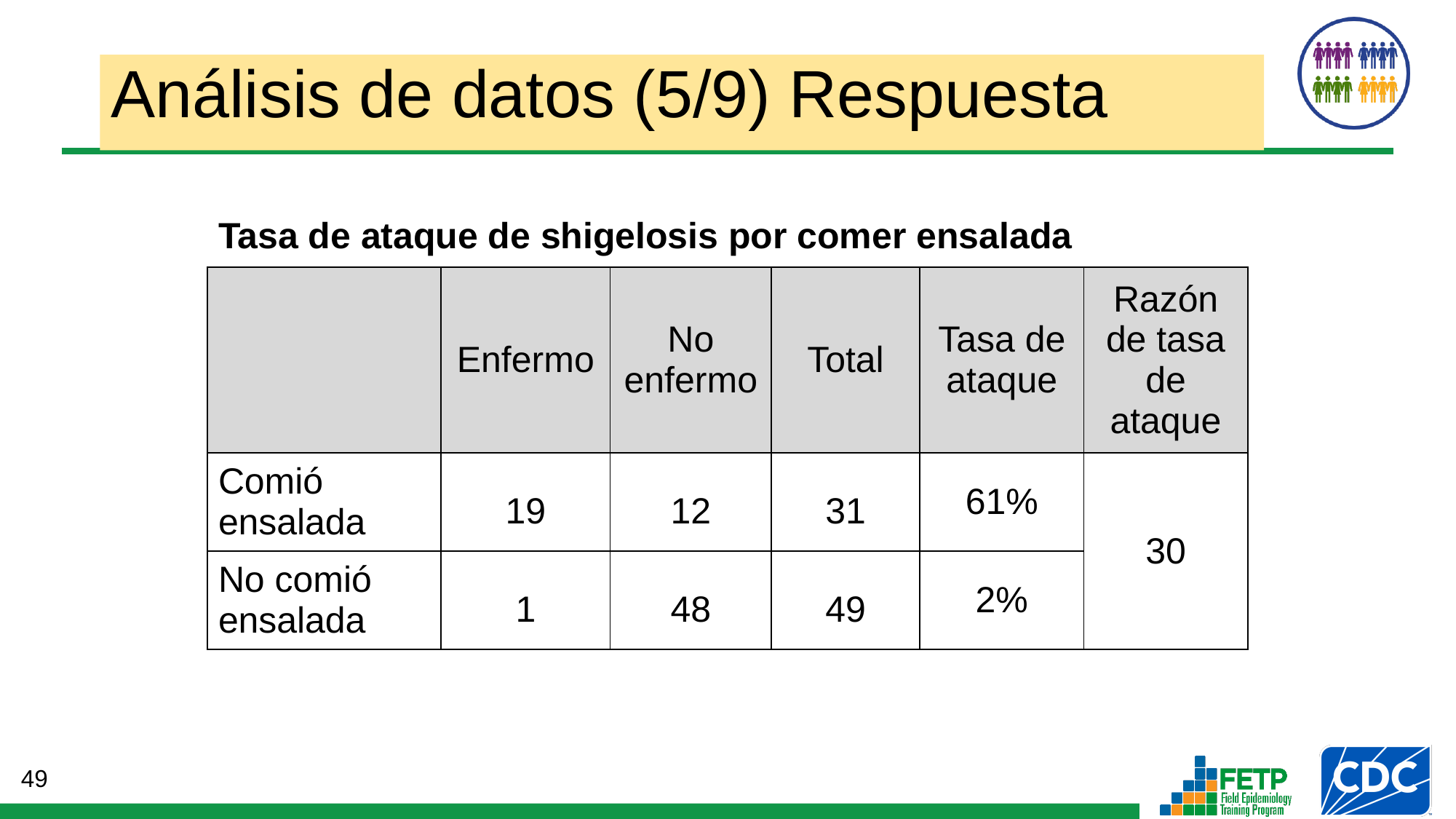

# Análisis de datos (5/9) Respuesta

Tasa de ataque de shigelosis por comer ensalada

|  | Enfermo | No enfermo | Total | Tasa de ataque | Razón de tasa de ataque |
| --- | --- | --- | --- | --- | --- |
| Comió ensalada | 19 | 12 | 31 | 61% | 30 |
| No comió ensalada | 1 | 48 | 49 | 2% |  |